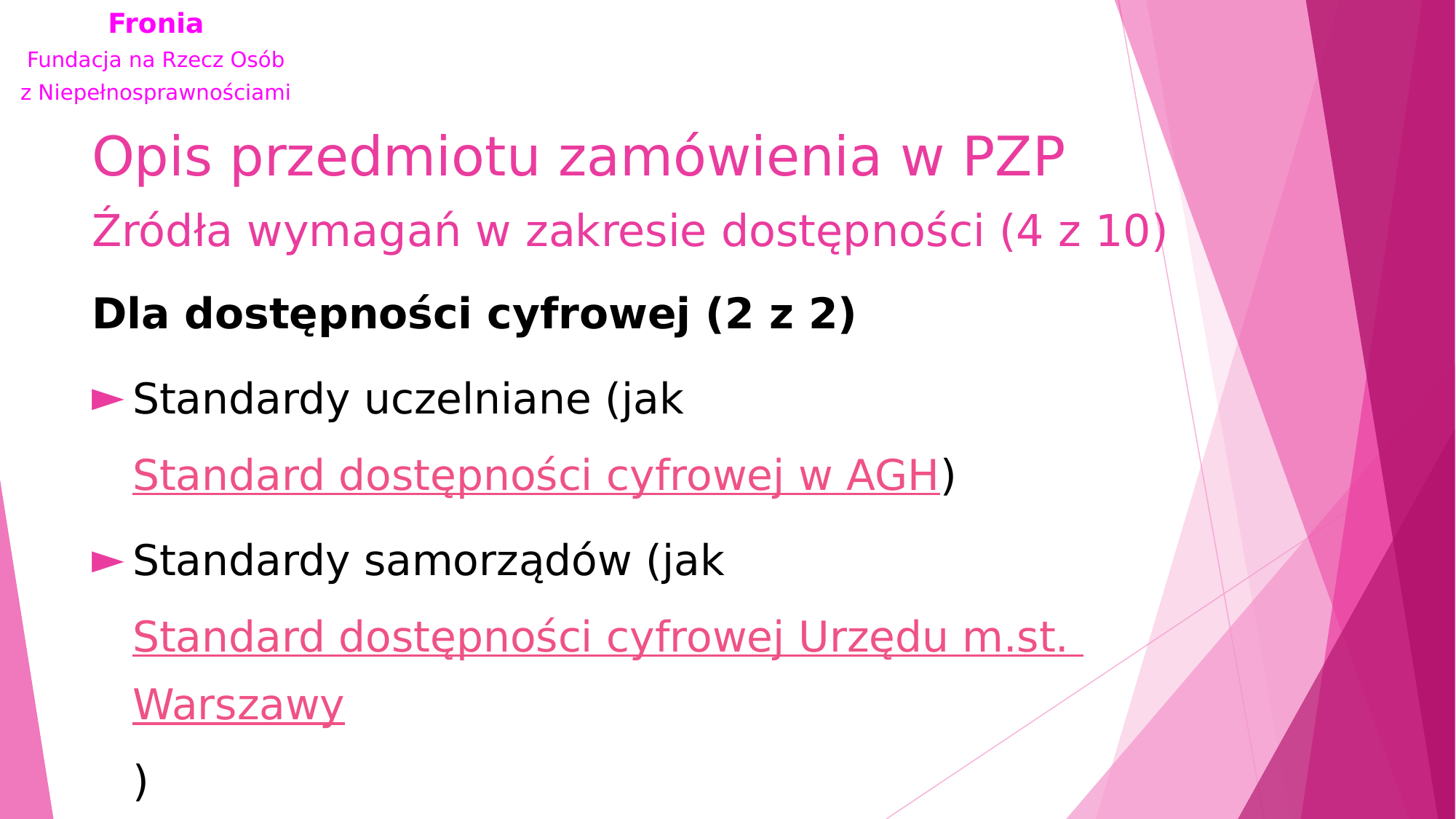

# Opis przedmiotu zamówienia w PZP Źródła wymagań w zakresie dostępności (4 z 10)
Dla dostępności cyfrowej (2 z 2)
Standardy uczelniane (jak Standard dostępności cyfrowej w AGH)
Standardy samorządów (jak Standard dostępności cyfrowej Urzędu m.st. Warszawy)